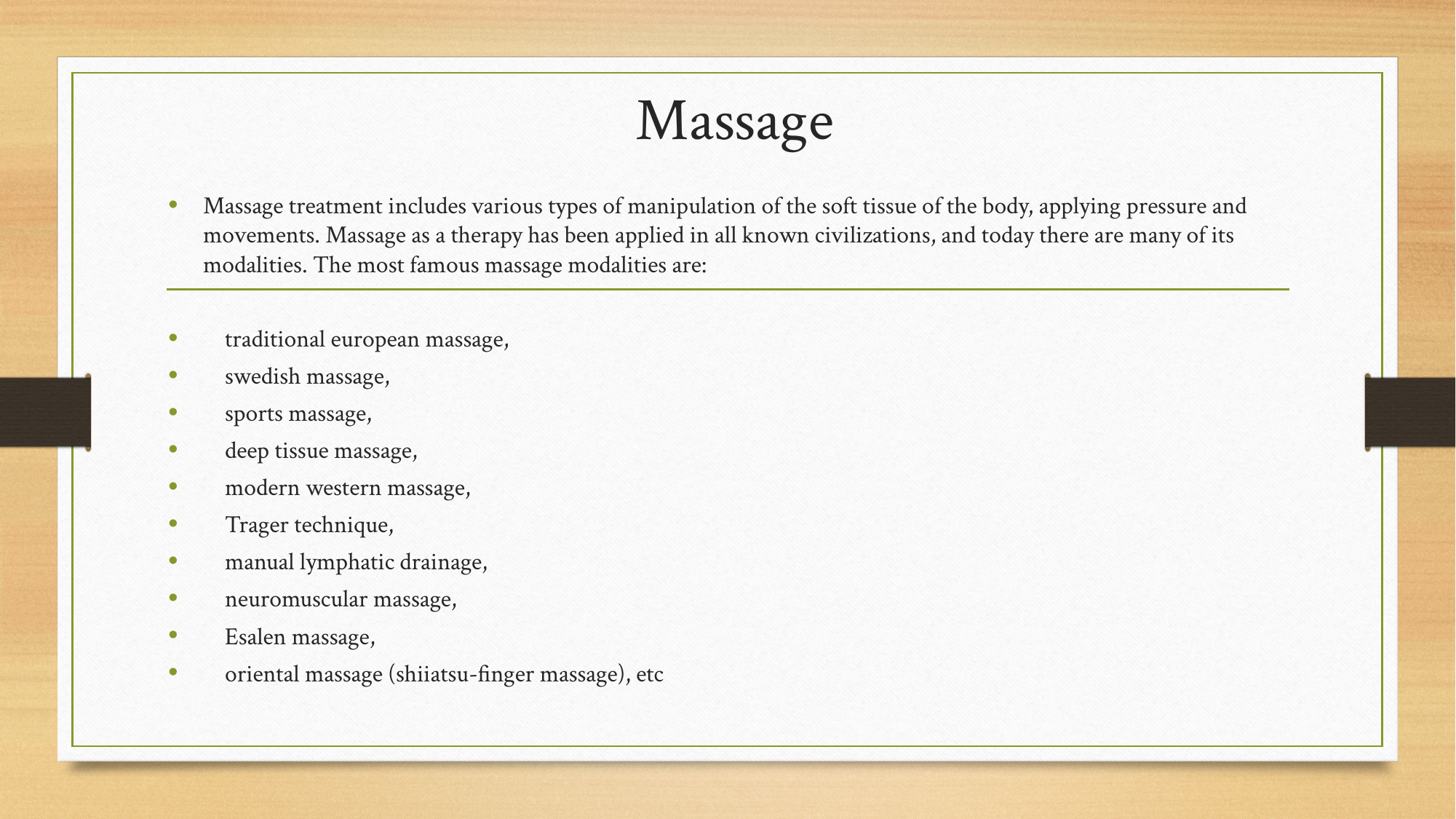

# Massage

Massage treatment includes various types of manipulation of the soft tissue of the body, applying pressure and movements. Massage as a therapy has been applied in all known civilizations, and today there are many of its modalities. The most famous massage modalities are:

    traditional european massage,
    swedish massage,
    sports massage,
    deep tissue massage,
    modern western massage,
    Trager technique,
    manual lymphatic drainage,
    neuromuscular massage,
    Esalen massage,
    oriental massage (shiiatsu-finger massage), etc